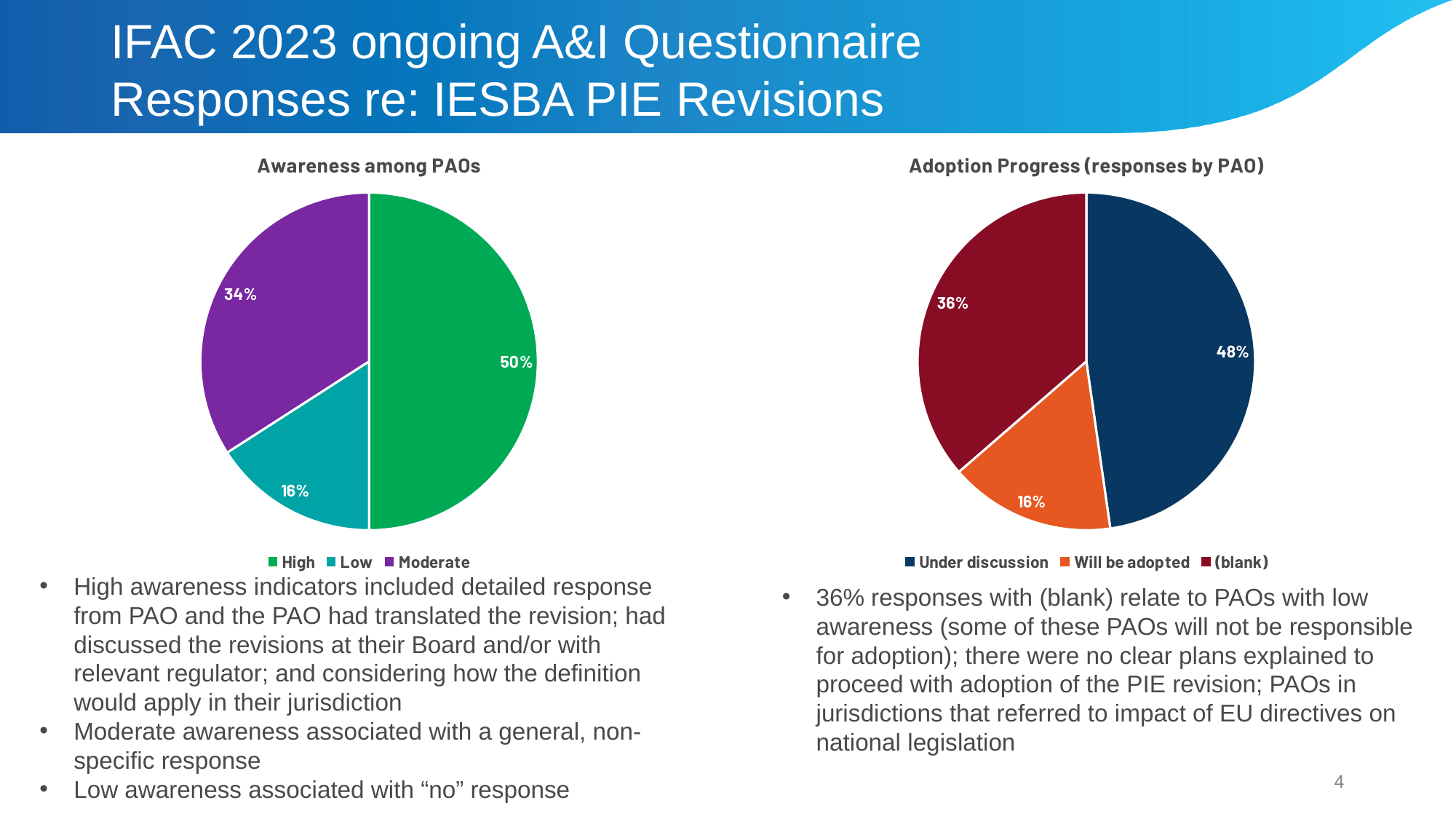

# IFAC 2023 ongoing A&I Questionnaire Responses re: IESBA PIE Revisions

### Chart: Awareness among PAOs

| Category |  |
|---|---|
| High | 0.5 |
| Low | 0.1590909090909091 |
| Moderate | 0.3409090909090909 |

### Chart: Adoption Progress (responses by PAO)

| Category |  |
|---|---|
| Under discussion | 0.4772727272727273 |
| Will be adopted | 0.1590909090909091 |
| (blank) | 0.36363636363636365 |
High awareness indicators included detailed response from PAO and the PAO had translated the revision; had discussed the revisions at their Board and/or with relevant regulator; and considering how the definition would apply in their jurisdiction
Moderate awareness associated with a general, non-specific response
Low awareness associated with “no” response
36% responses with (blank) relate to PAOs with low awareness (some of these PAOs will not be responsible for adoption); there were no clear plans explained to proceed with adoption of the PIE revision; PAOs in jurisdictions that referred to impact of EU directives on national legislation
4